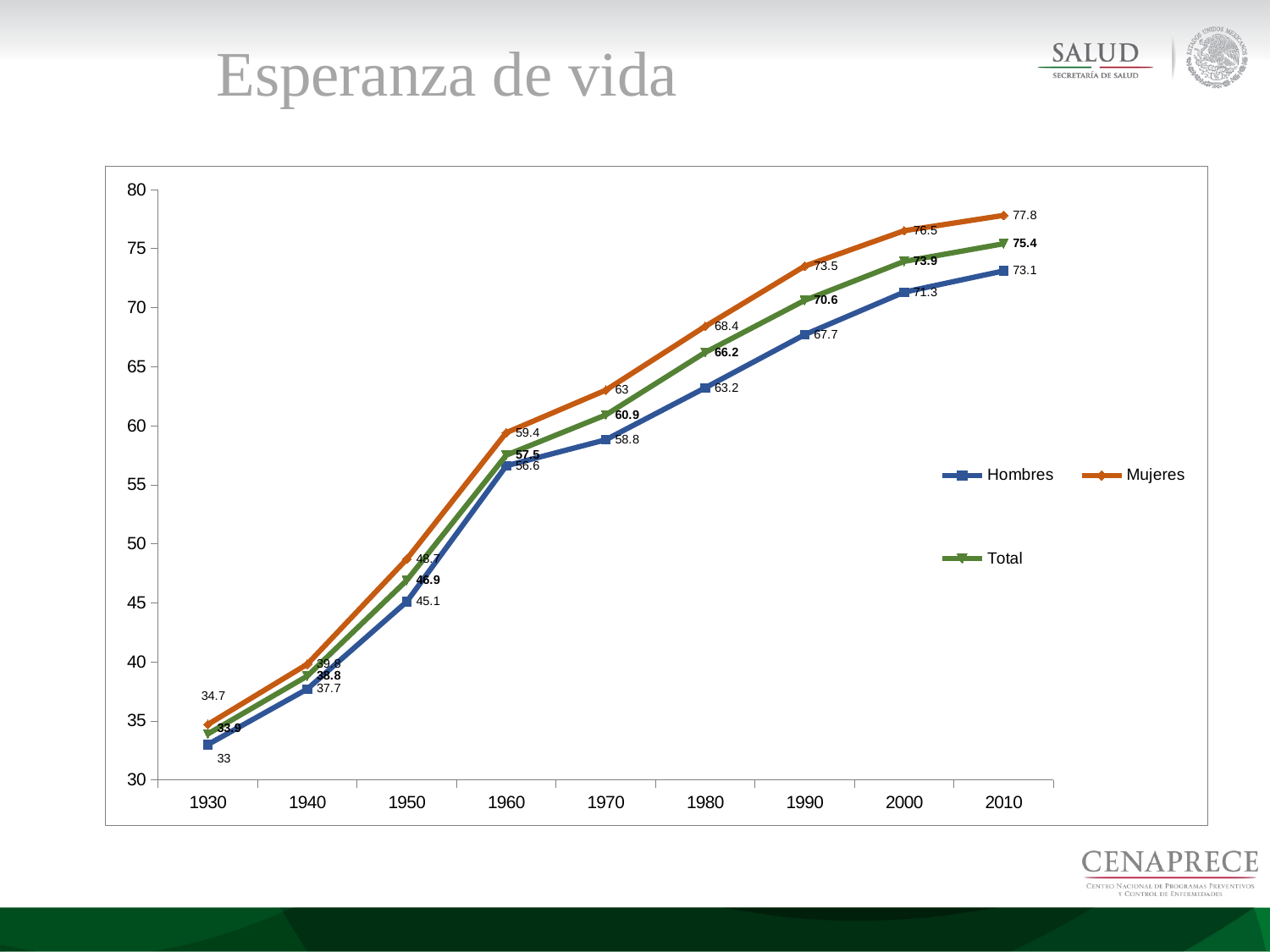

Esperanza de vida

### Chart

| Category | Hombres | Mujeres | Total |
|---|---|---|---|
| 1930 | 33.0 | 34.7 | 33.9 |
| 1940 | 37.7 | 39.800000000000004 | 38.800000000000004 |
| 1950 | 45.1 | 48.7 | 46.9 |
| 1960 | 56.6 | 59.4 | 57.5 |
| 1970 | 58.8 | 63.0 | 60.9 |
| 1980 | 63.2 | 68.4 | 66.2 |
| 1990 | 67.7 | 73.5 | 70.6 |
| 2000 | 71.3 | 76.5 | 73.9 |
| 2010 | 73.1 | 77.8 | 75.4 |